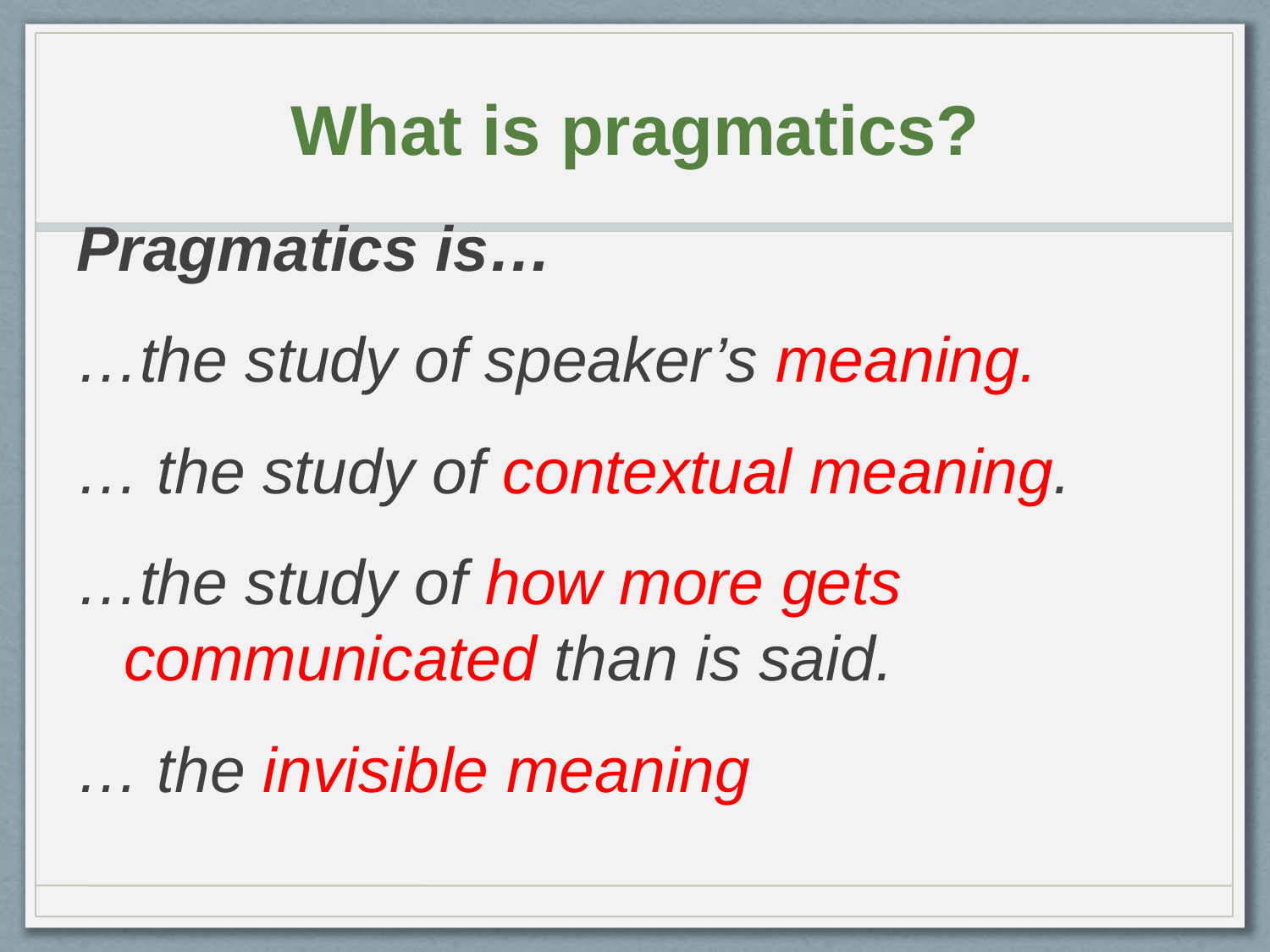

# What is pragmatics?
Pragmatics is…
…the study of speaker’s meaning.
… the study of contextual meaning.
…the study of how more gets communicated than is said.
… the invisible meaning